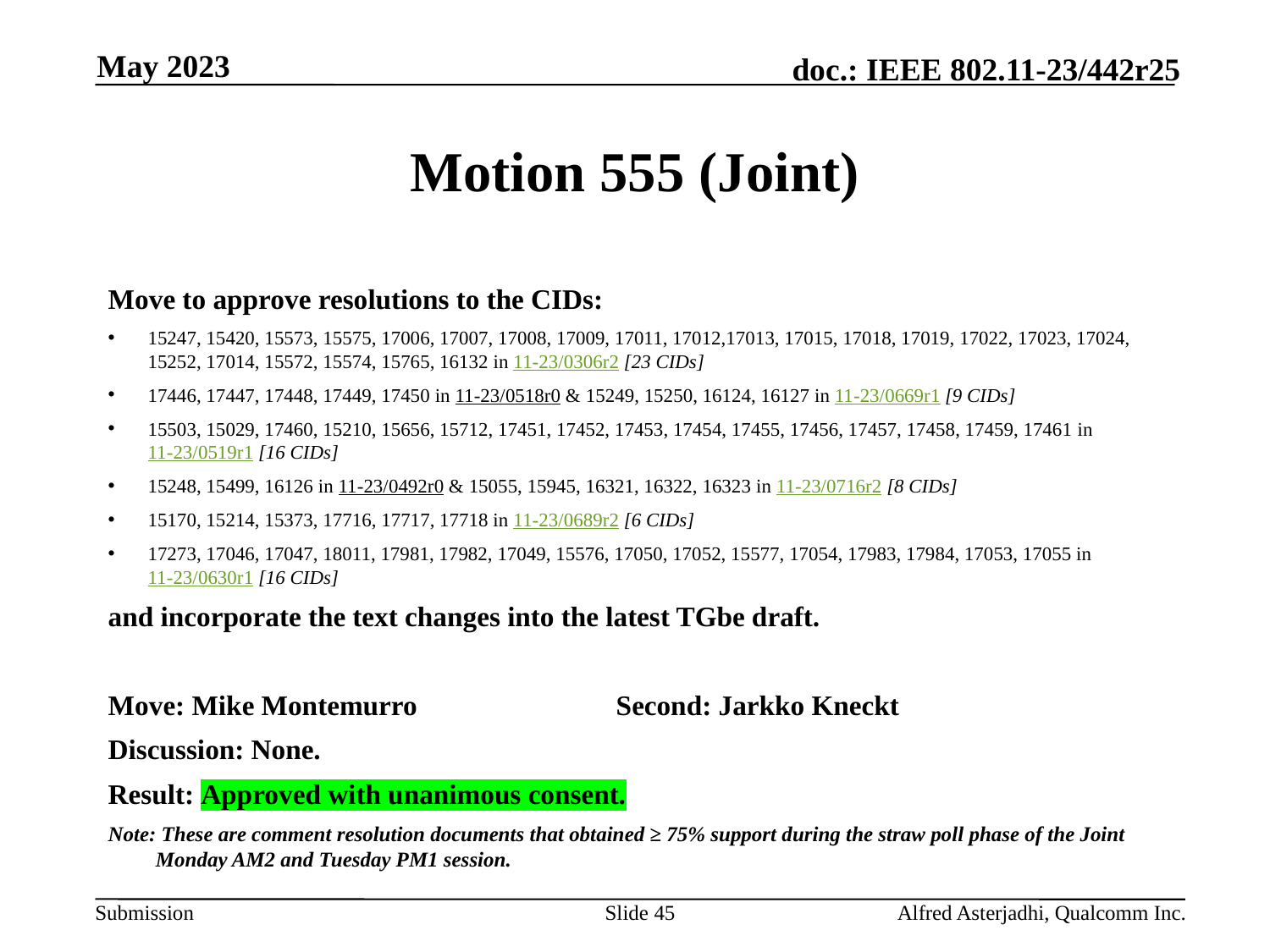

May 2023
# Motion 555 (Joint)
Move to approve resolutions to the CIDs:
15247, 15420, 15573, 15575, 17006, 17007, 17008, 17009, 17011, 17012,17013, 17015, 17018, 17019, 17022, 17023, 17024, 15252, 17014, 15572, 15574, 15765, 16132 in 11-23/0306r2 [23 CIDs]
17446, 17447, 17448, 17449, 17450 in 11-23/0518r0 & 15249, 15250, 16124, 16127 in 11-23/0669r1 [9 CIDs]
15503, 15029, 17460, 15210, 15656, 15712, 17451, 17452, 17453, 17454, 17455, 17456, 17457, 17458, 17459, 17461 in 11-23/0519r1 [16 CIDs]
15248, 15499, 16126 in 11-23/0492r0 & 15055, 15945, 16321, 16322, 16323 in 11-23/0716r2 [8 CIDs]
15170, 15214, 15373, 17716, 17717, 17718 in 11-23/0689r2 [6 CIDs]
17273, 17046, 17047, 18011, 17981, 17982, 17049, 15576, 17050, 17052, 15577, 17054, 17983, 17984, 17053, 17055 in 11-23/0630r1 [16 CIDs]
and incorporate the text changes into the latest TGbe draft.

Move: Mike Montemurro		Second: Jarkko Kneckt
Discussion: None.
Result: Approved with unanimous consent.
Note: These are comment resolution documents that obtained ≥ 75% support during the straw poll phase of the Joint Monday AM2 and Tuesday PM1 session.
Slide 45
Alfred Asterjadhi, Qualcomm Inc.